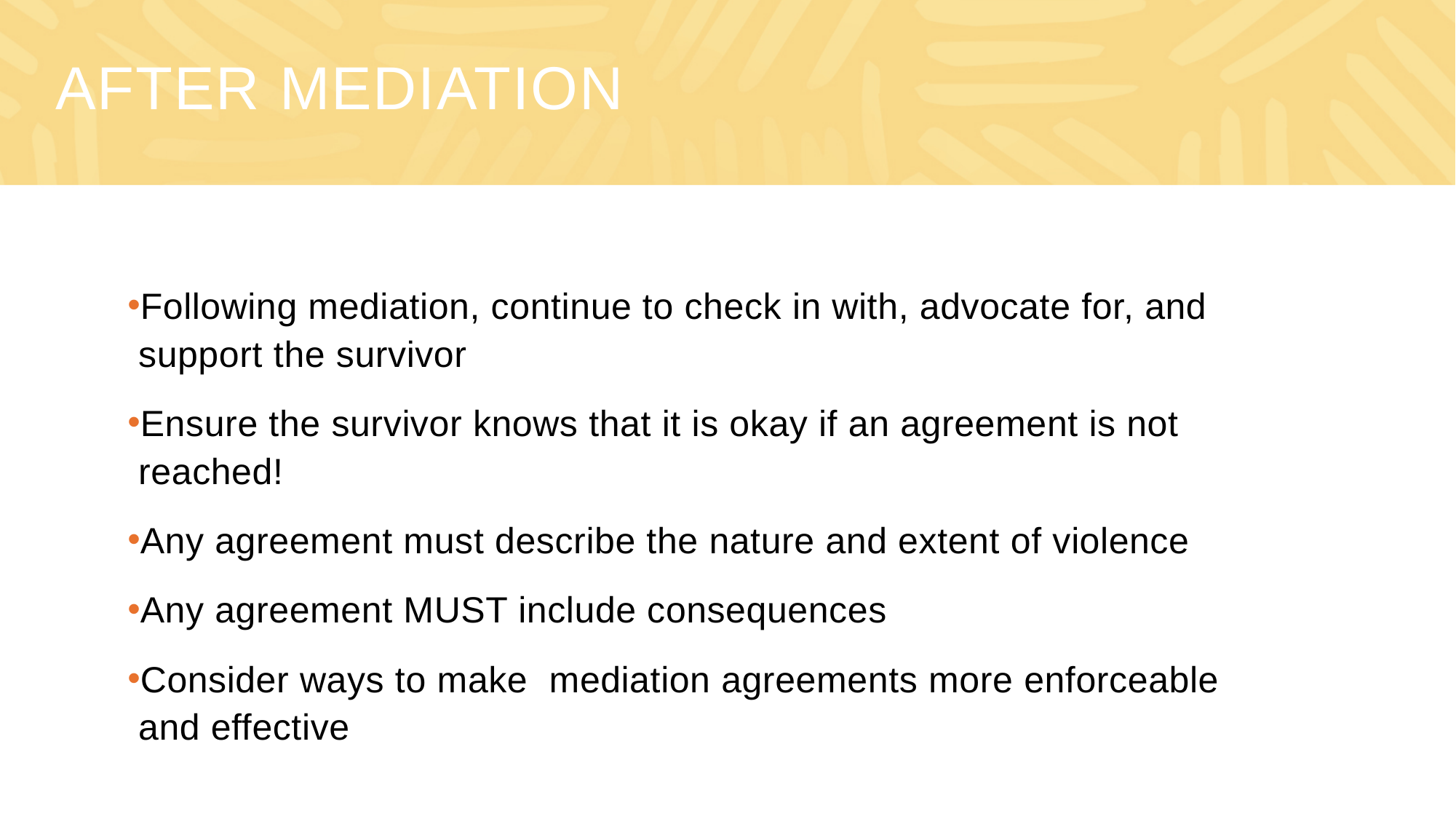

# After Mediation
Following mediation, continue to check in with, advocate for, and support the survivor
Ensure the survivor knows that it is okay if an agreement is not reached!
Any agreement must describe the nature and extent of violence
Any agreement MUST include consequences
Consider ways to make  mediation agreements more enforceable and effective